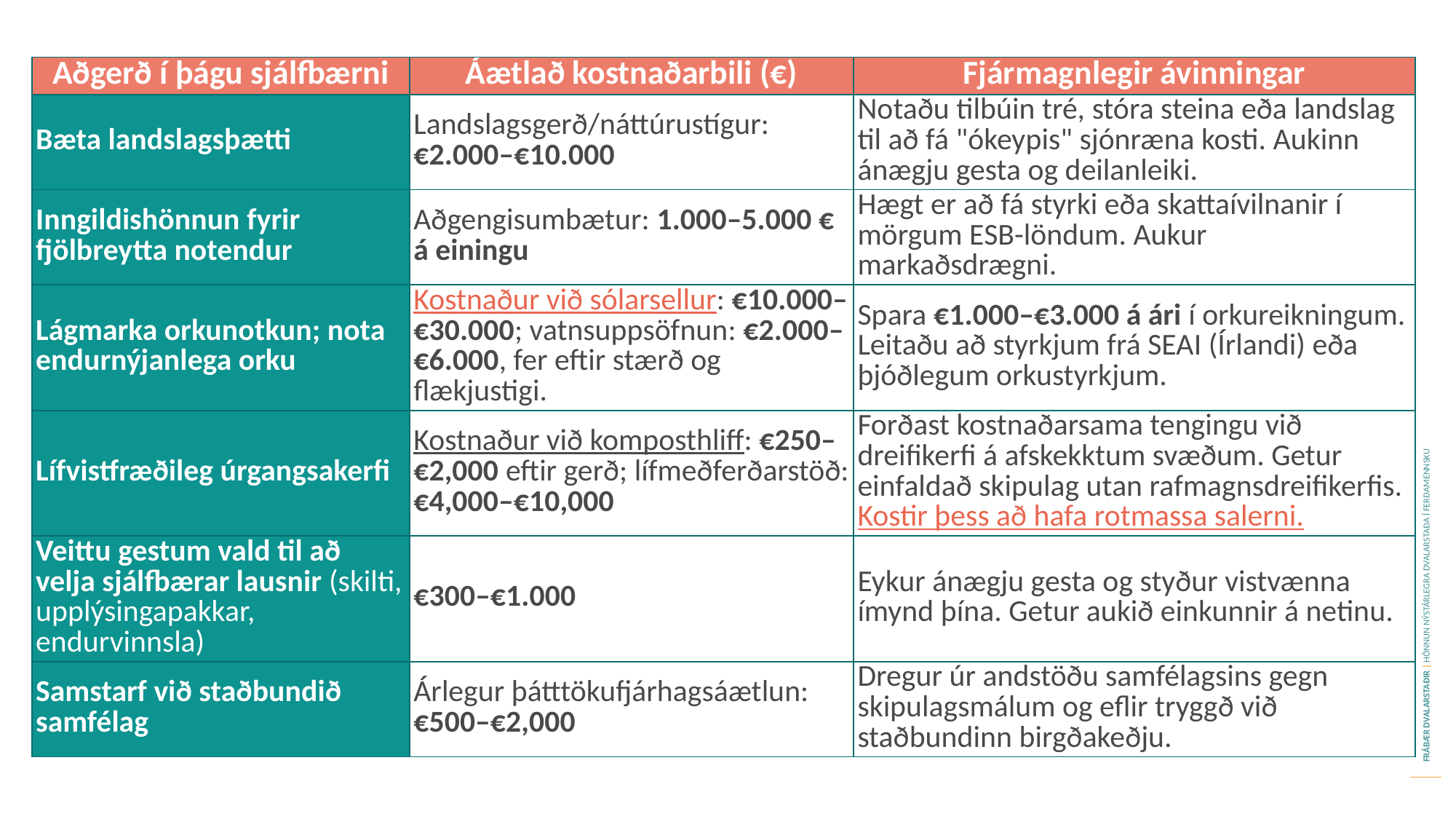

| Aðgerð í þágu sjálfbærni | Áætlað kostnaðarbili (€) | Fjármagnlegir ávinningar |
| --- | --- | --- |
| Bæta landslagsþætti | Landslagsgerð/náttúrustígur: €2.000–€10.000 | Notaðu tilbúin tré, stóra steina eða landslag til að fá "ókeypis" sjónræna kosti. Aukinn ánægju gesta og deilanleiki. |
| Inngildishönnun fyrir fjölbreytta notendur | Aðgengisumbætur: 1.000–5.000 € á einingu | Hægt er að fá styrki eða skattaívilnanir í mörgum ESB-löndum. Aukur markaðsdrægni. |
| Lágmarka orkunotkun; nota endurnýjanlega orku | Kostnaður við sólarsellur: €10.000–€30.000; vatnsuppsöfnun: €2.000–€6.000, fer eftir stærð og flækjustigi. | Spara €1.000–€3.000 á ári í orkureikningum. Leitaðu að styrkjum frá SEAI (Írlandi) eða þjóðlegum orkustyrkjum. |
| Lífvistfræðileg úrgangsakerfi | Kostnaður við komposthliff: €250–€2,000 eftir gerð; lífmeðferðarstöð: €4,000–€10,000 | Forðast kostnaðarsama tengingu við dreifikerfi á afskekktum svæðum. Getur einfaldað skipulag utan rafmagnsdreifikerfis. Kostir þess að hafa rotmassa salerni. |
| Veittu gestum vald til að velja sjálfbærar lausnir (skilti, upplýsingapakkar, endurvinnsla) | €300–€1.000 | Eykur ánægju gesta og styður vistvænna ímynd þína. Getur aukið einkunnir á netinu. |
| Samstarf við staðbundið samfélag | Árlegur þátttökufjárhagsáætlun: €500–€2,000 | Dregur úr andstöðu samfélagsins gegn skipulagsmálum og eflir tryggð við staðbundinn birgðakeðju. |